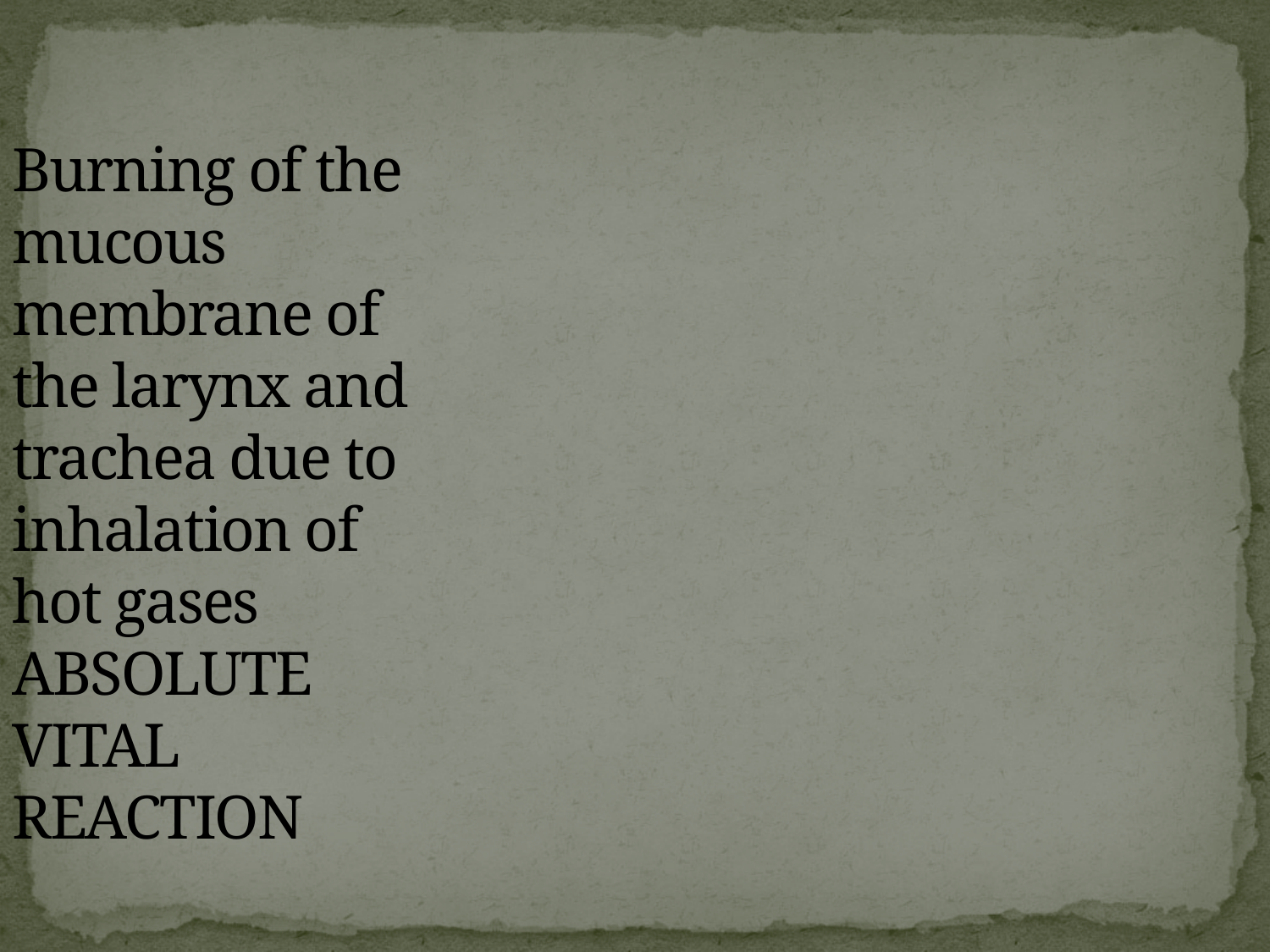

# Burning of the mucous membrane of the larynx and trachea due to inhalation of hot gases ABSOLUTE VITAL REACTION